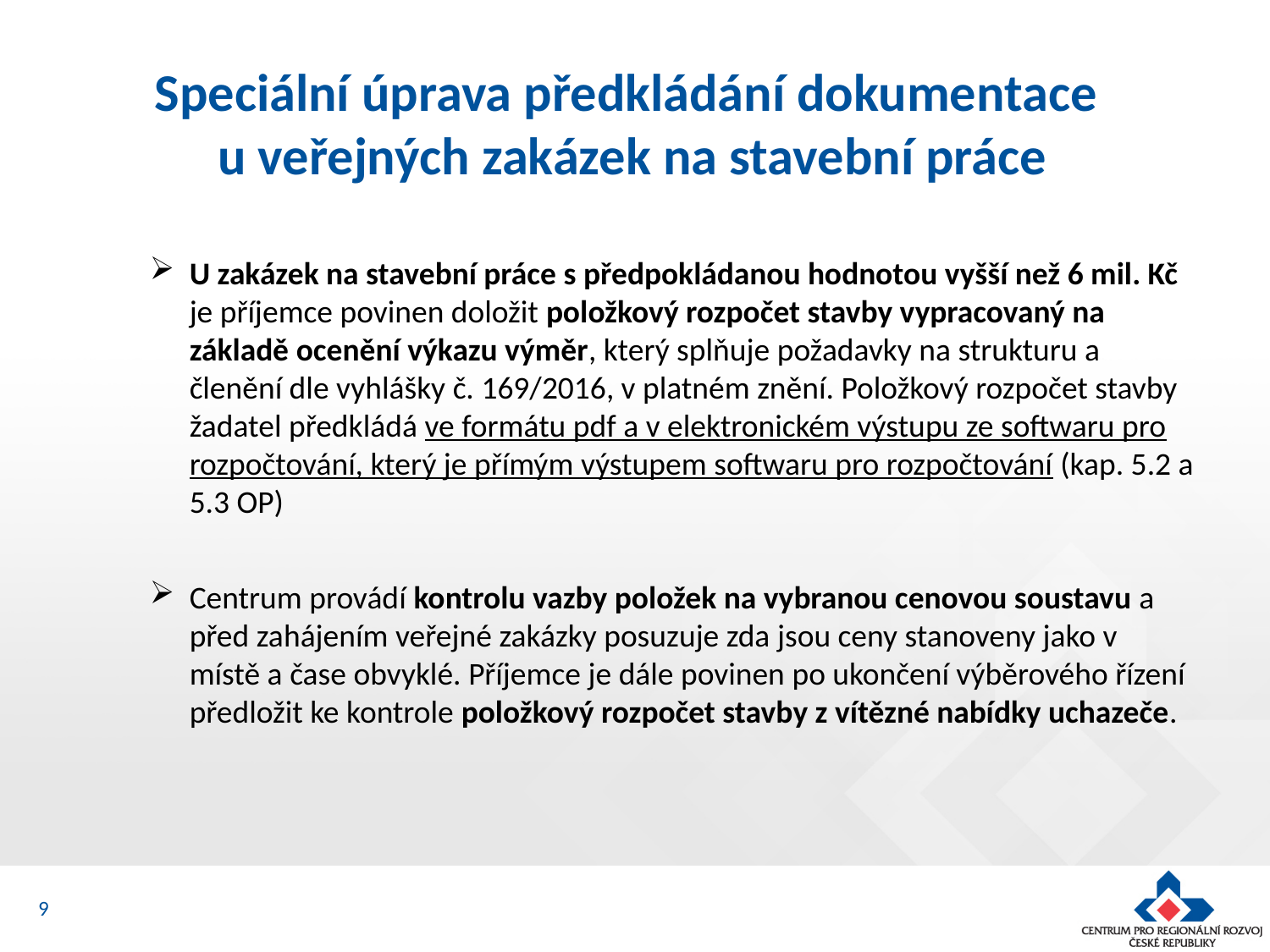

# Speciální úprava předkládání dokumentace u veřejných zakázek na stavební práce

U zakázek na stavební práce s předpokládanou hodnotou vyšší než 6 mil. Kč je příjemce povinen doložit položkový rozpočet stavby vypracovaný na základě ocenění výkazu výměr, který splňuje požadavky na strukturu a členění dle vyhlášky č. 169/2016, v platném znění. Položkový rozpočet stavby žadatel předkládá ve formátu pdf a v elektronickém výstupu ze softwaru pro rozpočtování, který je přímým výstupem softwaru pro rozpočtování (kap. 5.2 a 5.3 OP)

Centrum provádí kontrolu vazby položek na vybranou cenovou soustavu a před zahájením veřejné zakázky posuzuje zda jsou ceny stanoveny jako v místě a čase obvyklé. Příjemce je dále povinen po ukončení výběrového řízení předložit ke kontrole položkový rozpočet stavby z vítězné nabídky uchazeče.

9